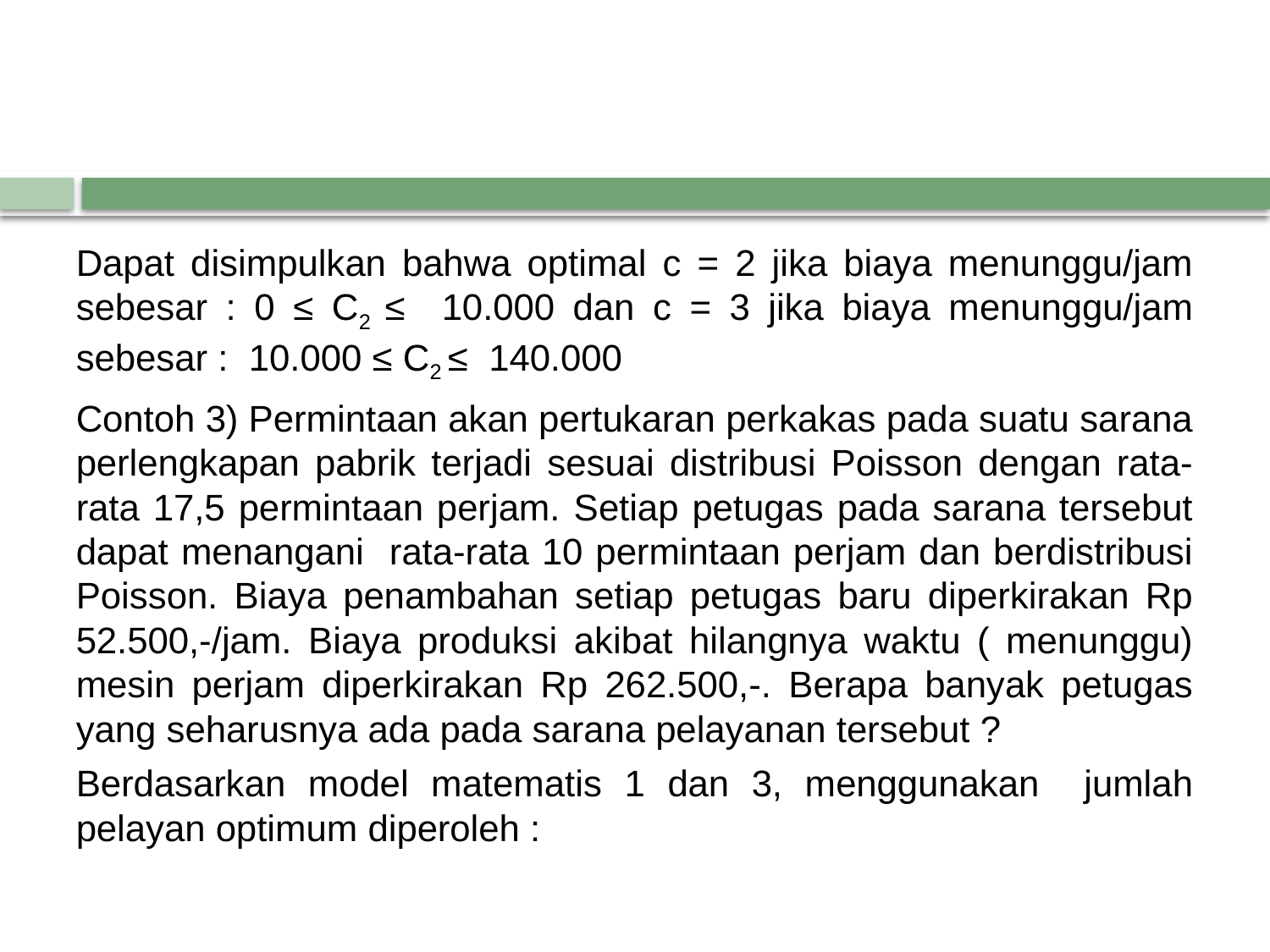

# Dapat disimpulkan bahwa optimal c = 2 jika biaya menunggu/jam sebesar : 0 ≤ C2 ≤  10.000 dan c = 3 jika biaya menunggu/jam sebesar :  10.000 ≤ C2 ≤  140.000
Contoh 3) Permintaan akan pertukaran perkakas pada suatu sarana perlengkapan pabrik terjadi sesuai distribusi Poisson dengan rata-rata 17,5 permintaan perjam. Setiap petugas pada sarana tersebut dapat menangani  rata-rata 10 permintaan perjam dan berdistribusi Poisson. Biaya penambahan setiap petugas baru diperkirakan Rp 52.500,-/jam. Biaya produksi akibat hilangnya waktu ( menunggu) mesin perjam diperkirakan Rp 262.500,-. Berapa banyak petugas yang seharusnya ada pada sarana pelayanan tersebut ?
Berdasarkan model matematis 1 dan 3, menggunakan  jumlah pelayan optimum diperoleh :